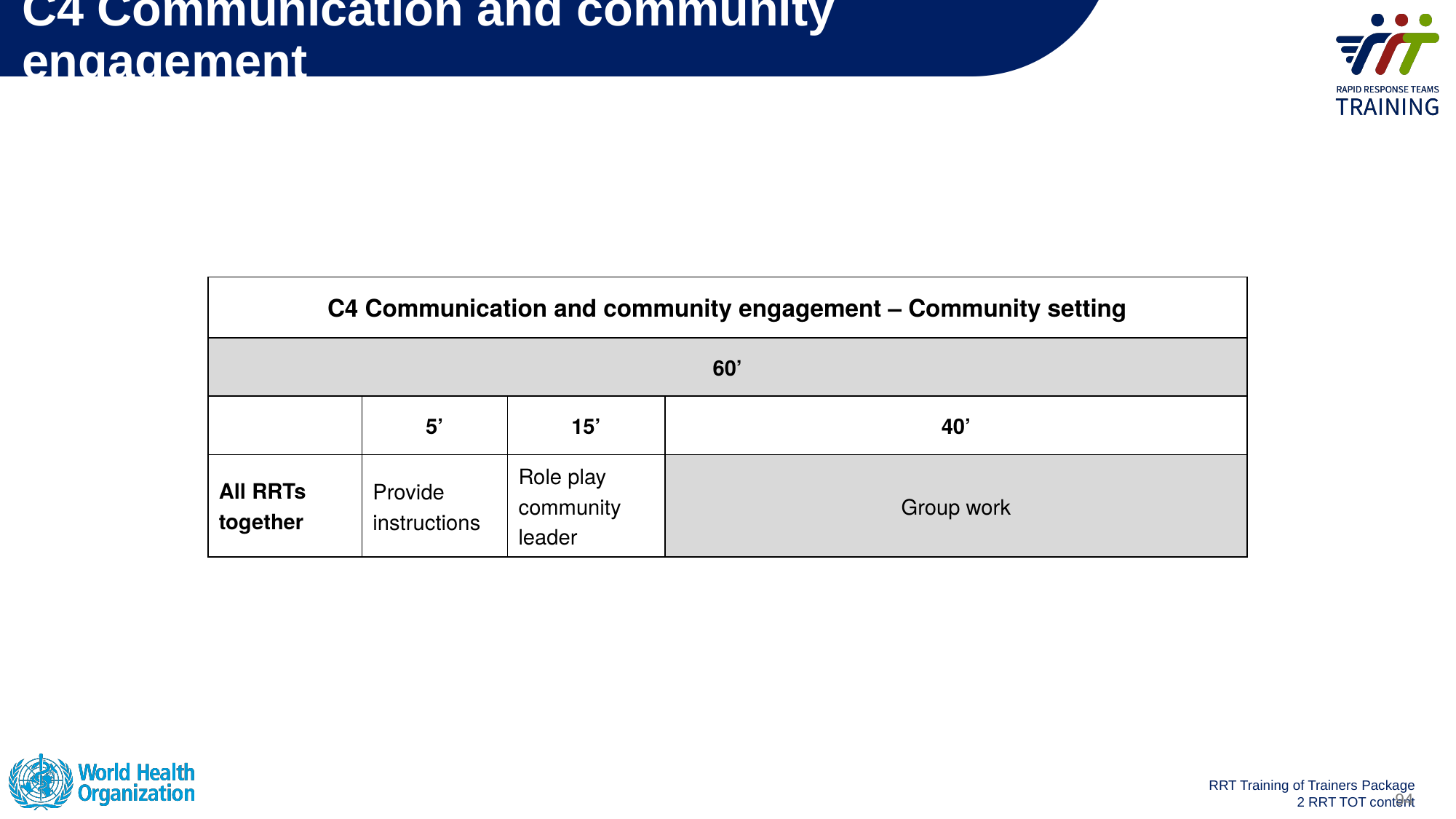

C4 Communication and community engagement
| C4 Communication and community engagement – Community setting |  |  |  |
| --- | --- | --- | --- |
| 60’ |  |  |  |
|  | 5’ | 15’ | 40’ |
| All RRTs together | Provide instructions | Role play community leader | Group work |